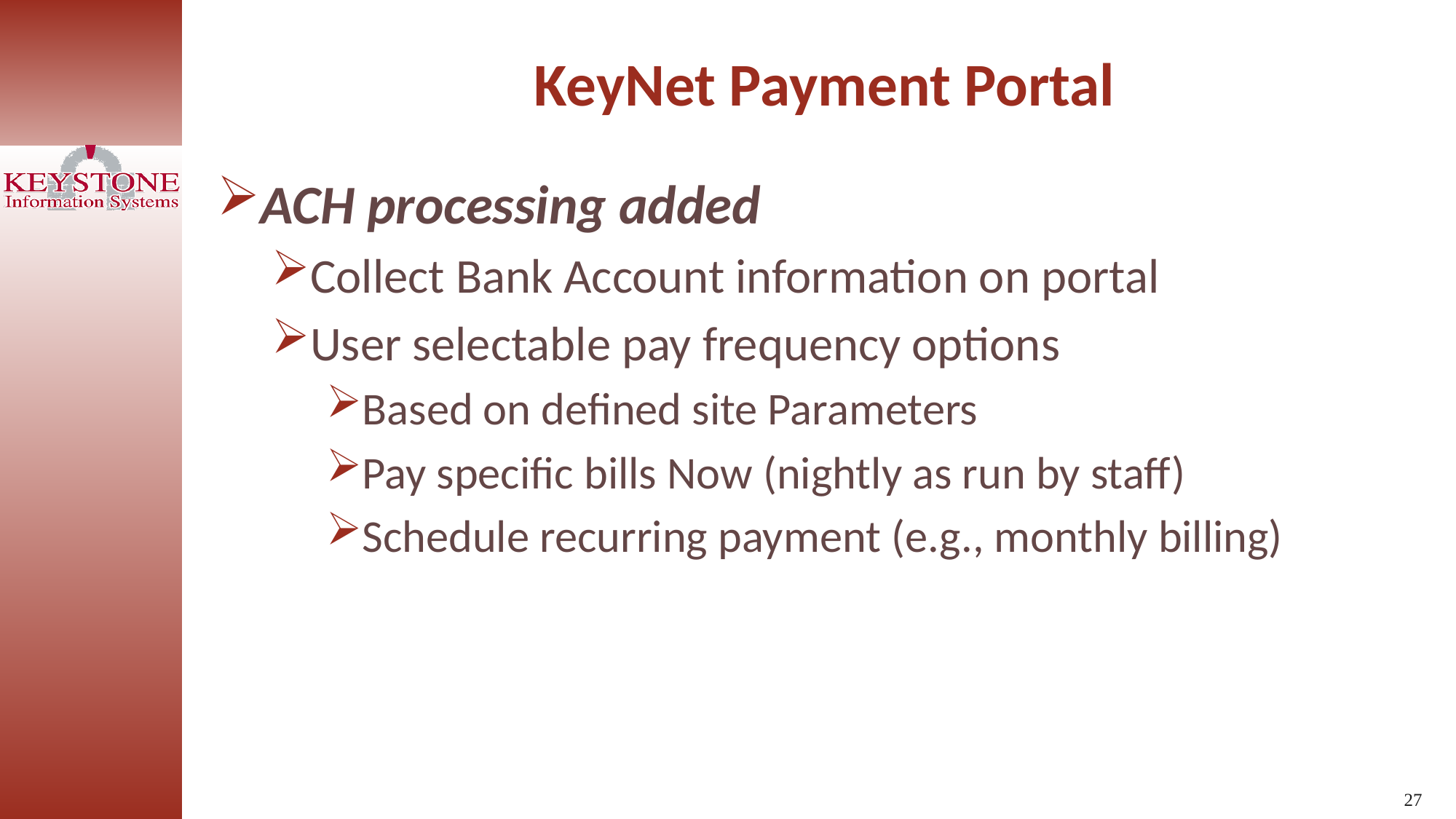

KeyNet Payment Portal
ACH processing added
Collect Bank Account information on portal
User selectable pay frequency options
Based on defined site Parameters
Pay specific bills Now (nightly as run by staff)
Schedule recurring payment (e.g., monthly billing)

27